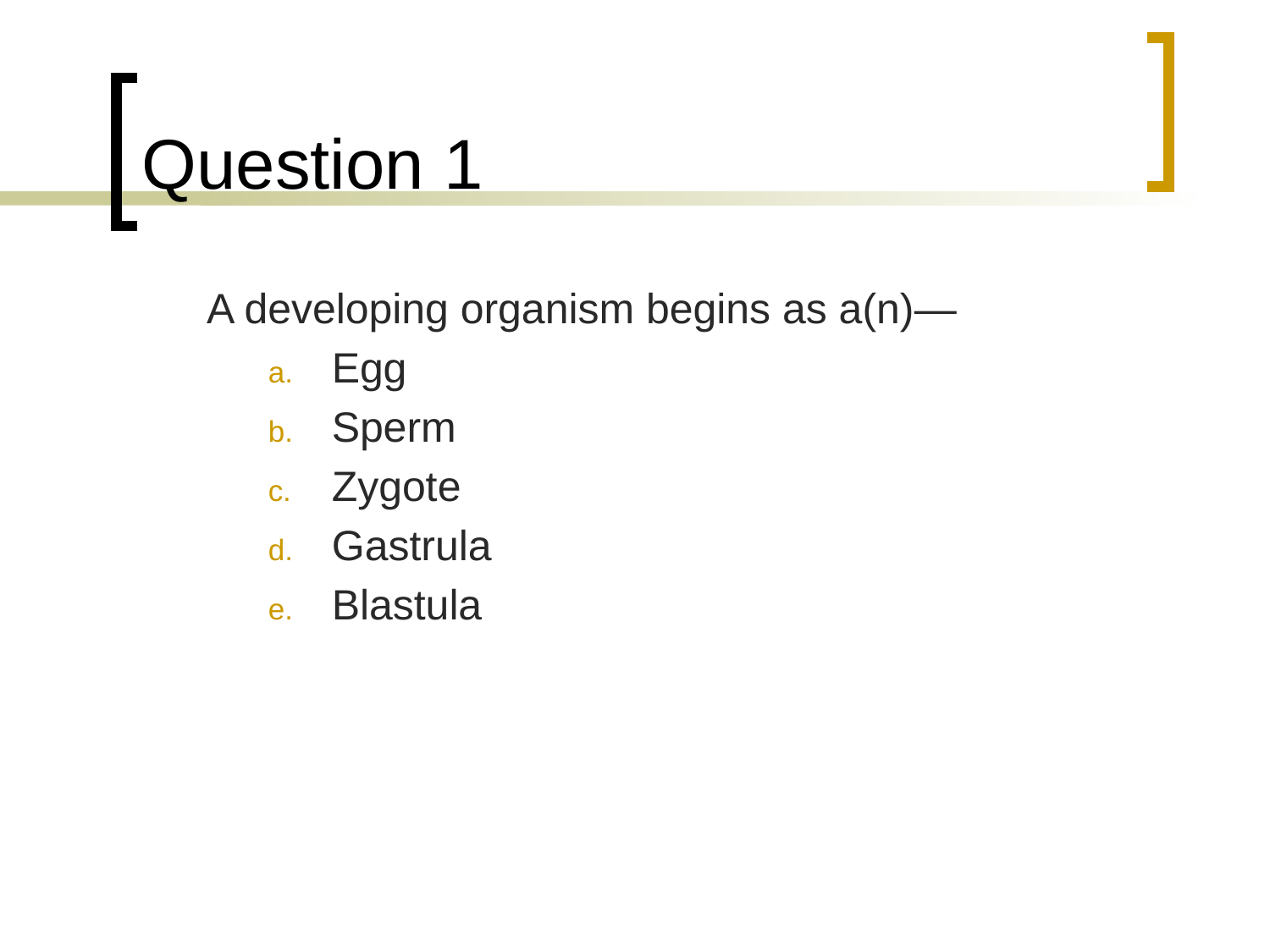

# Question 1
	A developing organism begins as a(n)—
Egg
Sperm
Zygote
Gastrula
Blastula